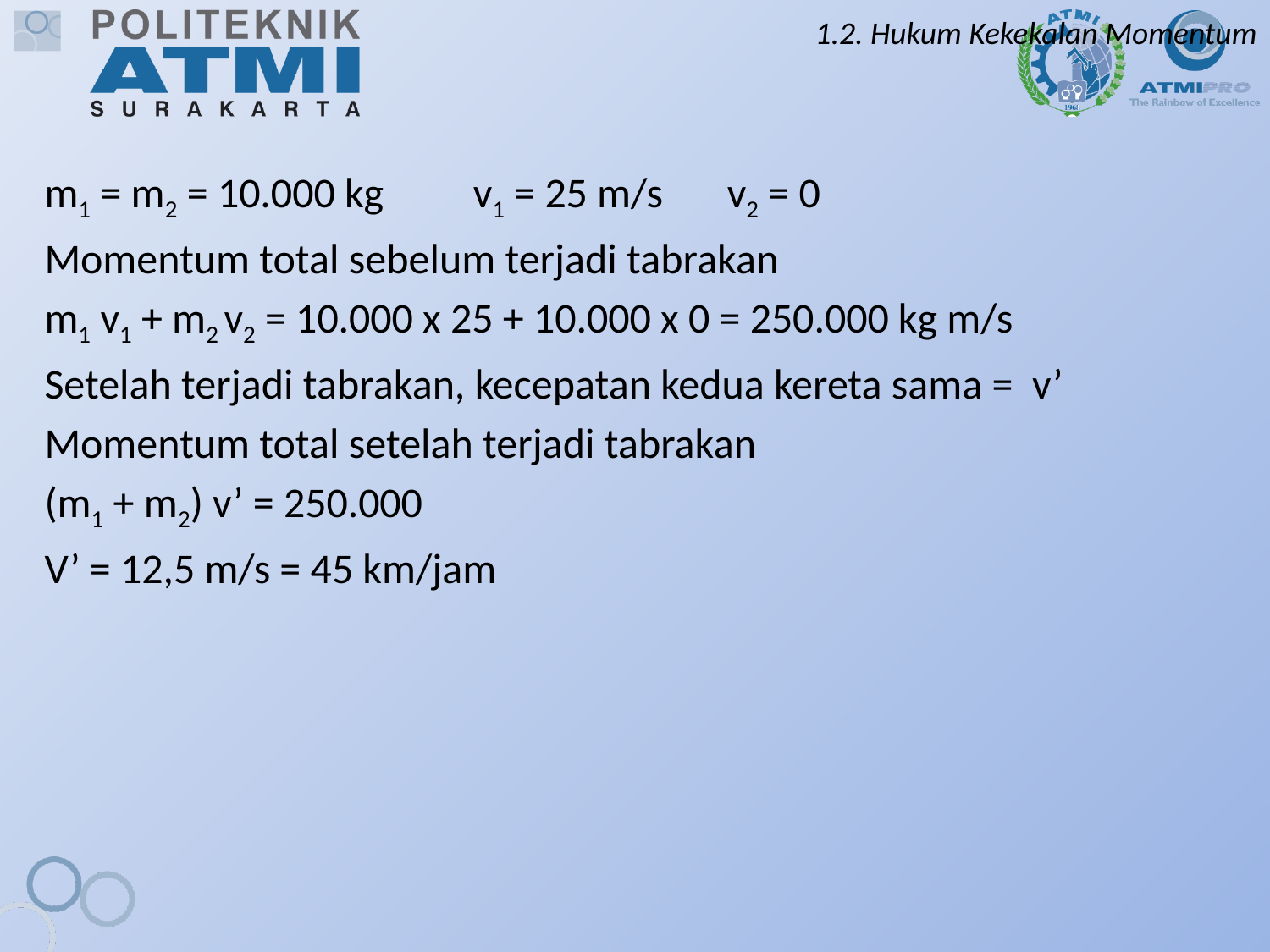

# 1.2. Hukum Kekekalan Momentum
m1 = m2 = 10.000 kg	v1 = 25 m/s	v2 = 0
Momentum total sebelum terjadi tabrakan
m1 v1 + m2 v2 = 10.000 x 25 + 10.000 x 0 = 250.000 kg m/s
Setelah terjadi tabrakan, kecepatan kedua kereta sama =  v’
Momentum total setelah terjadi tabrakan
(m1 + m2) v’ = 250.000
V’ = 12,5 m/s = 45 km/jam